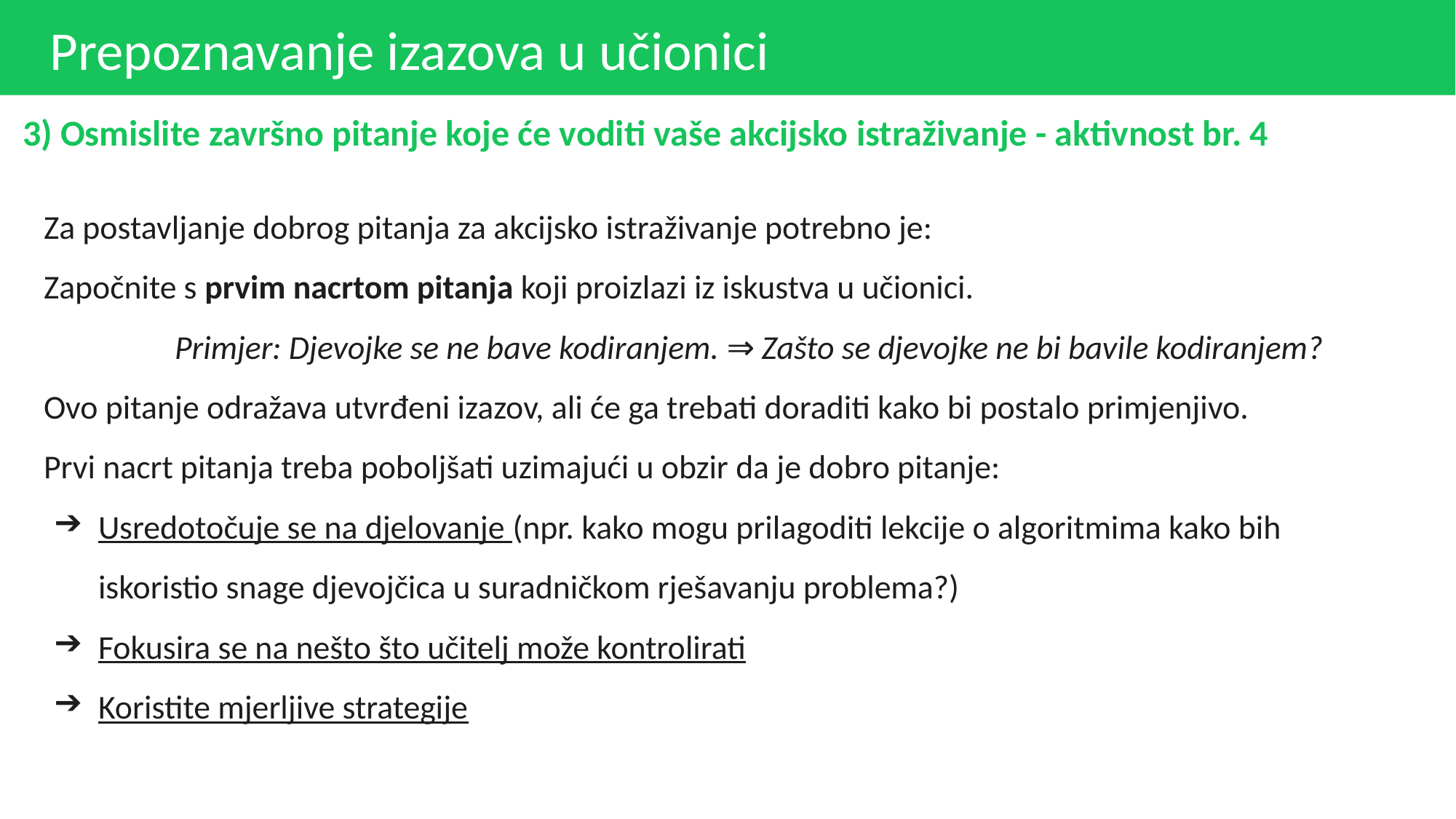

# Prepoznavanje izazova u učionici
3) Osmislite završno pitanje koje će voditi vaše akcijsko istraživanje - aktivnost br. 4

Za postavljanje dobrog pitanja za akcijsko istraživanje potrebno je:
Započnite s prvim nacrtom pitanja koji proizlazi iz iskustva u učionici.
                Primjer: Djevojke se ne bave kodiranjem. ⇒ Zašto se djevojke ne bi bavile kodiranjem?
Ovo pitanje odražava utvrđeni izazov, ali će ga trebati doraditi kako bi postalo primjenjivo.
Prvi nacrt pitanja treba poboljšati uzimajući u obzir da je dobro pitanje:
Usredotočuje se na djelovanje (npr. kako mogu prilagoditi lekcije o algoritmima kako bih iskoristio snage djevojčica u suradničkom rješavanju problema?)
Fokusira se na nešto što učitelj može kontrolirati
Koristite mjerljive strategije